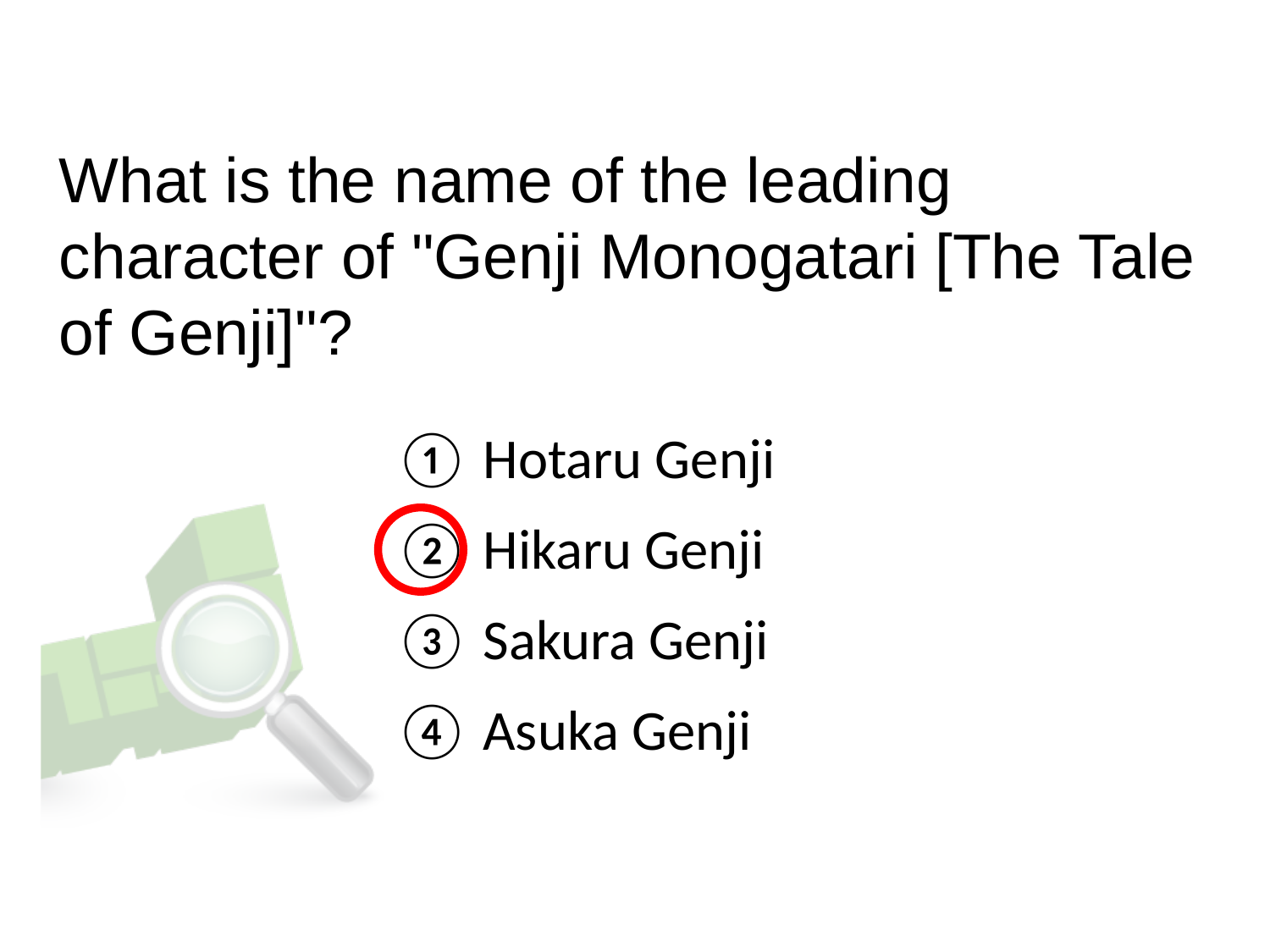

What is the name of the leading character of "Genji Monogatari [The Tale of Genji]"?
① Hotaru Genji
② Hikaru Genji
③ Sakura Genji
④ Asuka Genji